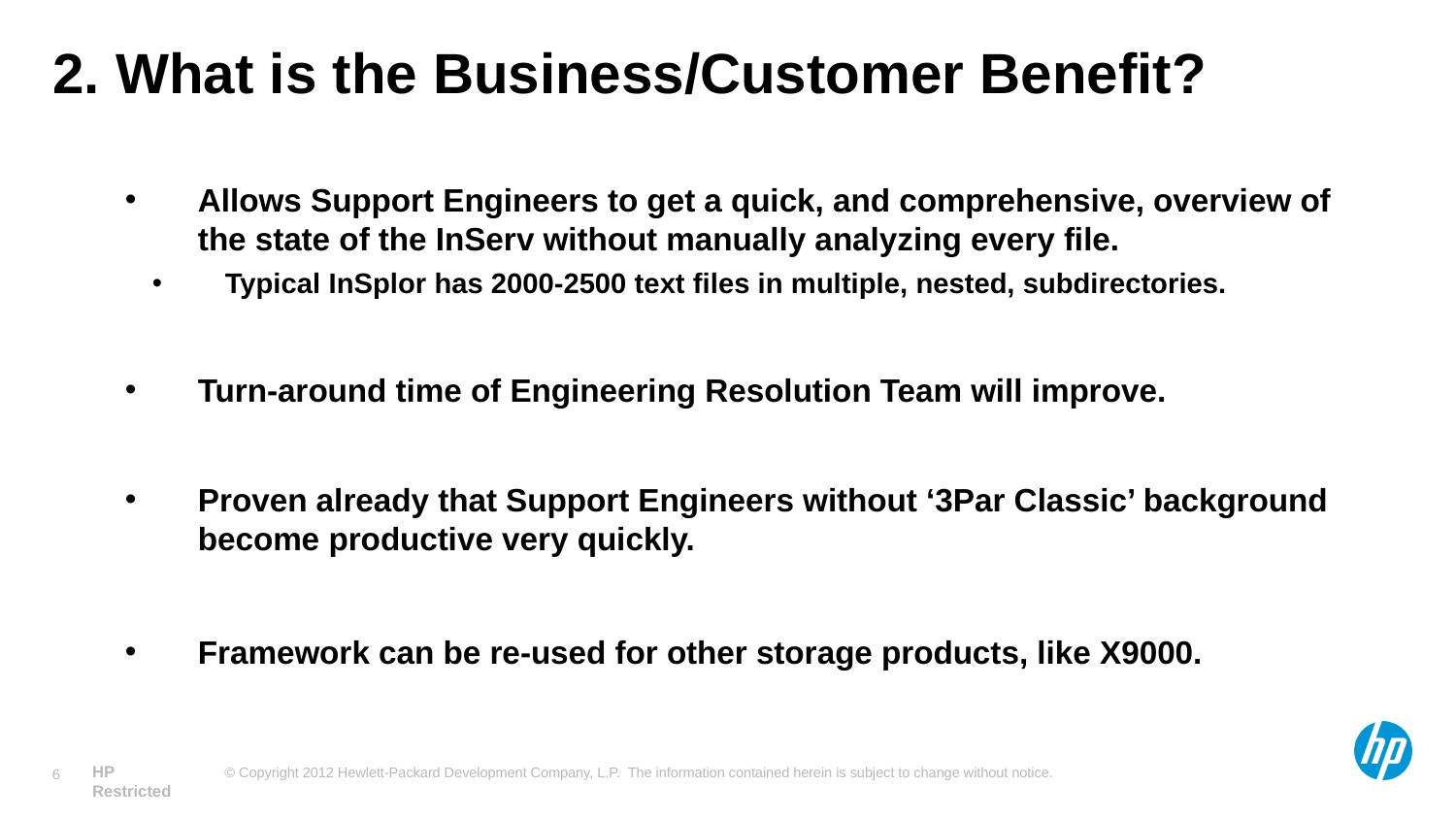

# 2. What is the Business/Customer Benefit?
Allows Support Engineers to get a quick, and comprehensive, overview of the state of the InServ without manually analyzing every file.
Typical InSplor has 2000-2500 text files in multiple, nested, subdirectories.

Turn-around time of Engineering Resolution Team will improve.

Proven already that Support Engineers without ‘3Par Classic’ background become productive very quickly.

Framework can be re-used for other storage products, like X9000.